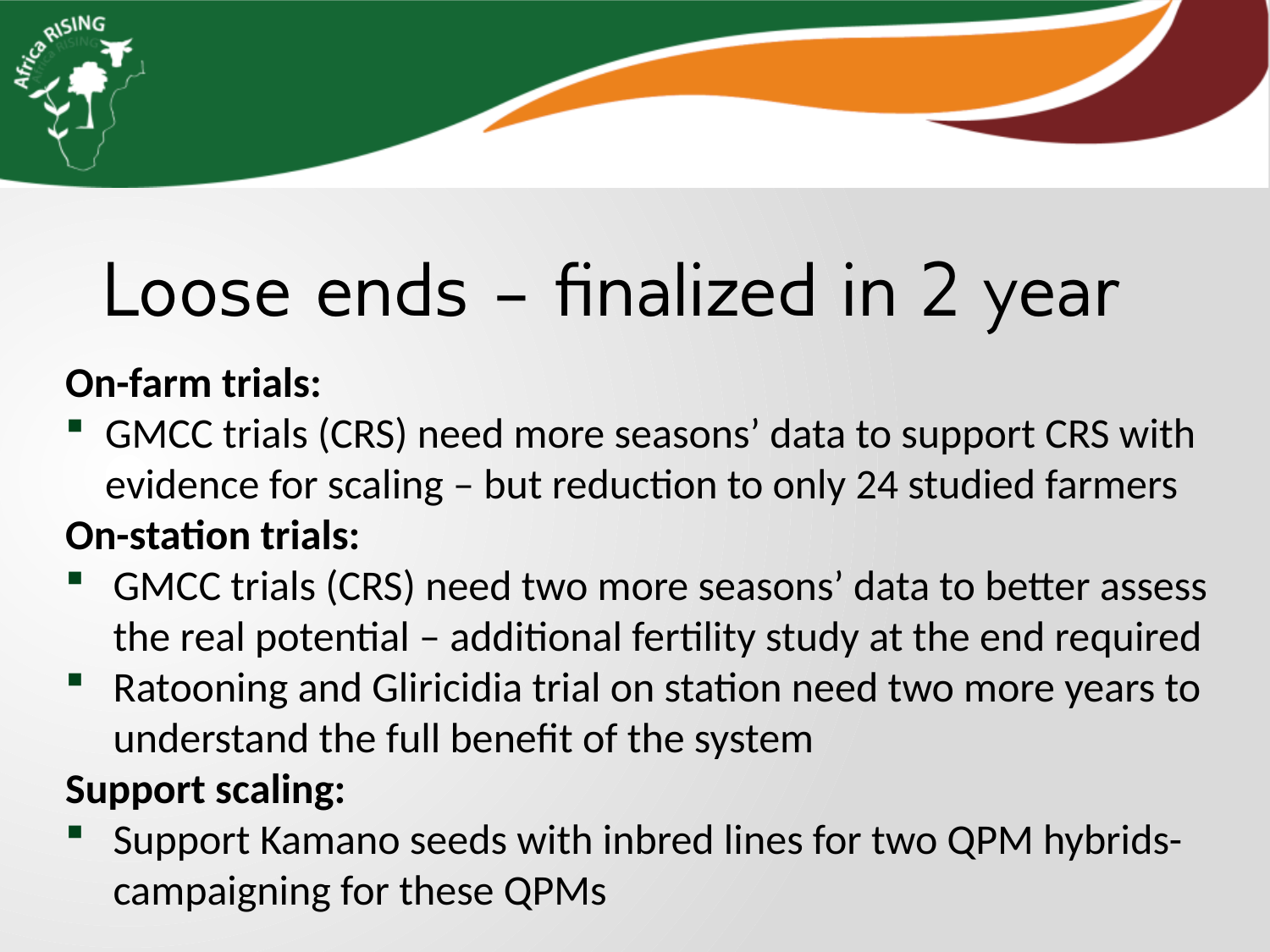

Loose ends – finalized in 2 year
On-farm trials:
GMCC trials (CRS) need more seasons’ data to support CRS with evidence for scaling – but reduction to only 24 studied farmers
On-station trials:
GMCC trials (CRS) need two more seasons’ data to better assess the real potential – additional fertility study at the end required
Ratooning and Gliricidia trial on station need two more years to understand the full benefit of the system
Support scaling:
Support Kamano seeds with inbred lines for two QPM hybrids- campaigning for these QPMs